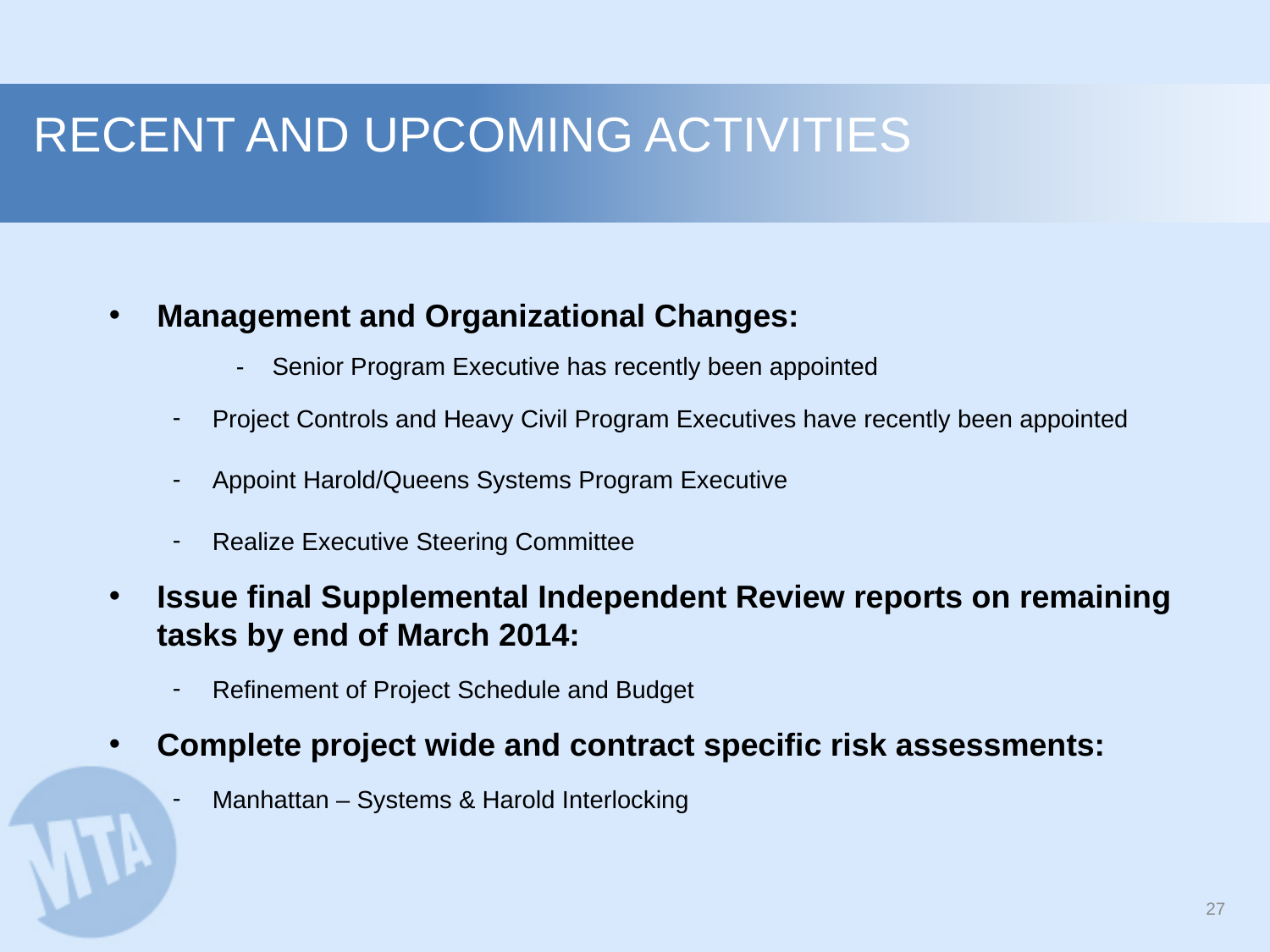

# RECENT and Upcoming Activities
Management and Organizational Changes:
	-    Senior Program Executive has recently been appointed
Project Controls and Heavy Civil Program Executives have recently been appointed
Appoint Harold/Queens Systems Program Executive
Realize Executive Steering Committee
Issue final Supplemental Independent Review reports on remaining tasks by end of March 2014:
Refinement of Project Schedule and Budget
Complete project wide and contract specific risk assessments:
Manhattan – Systems & Harold Interlocking

27